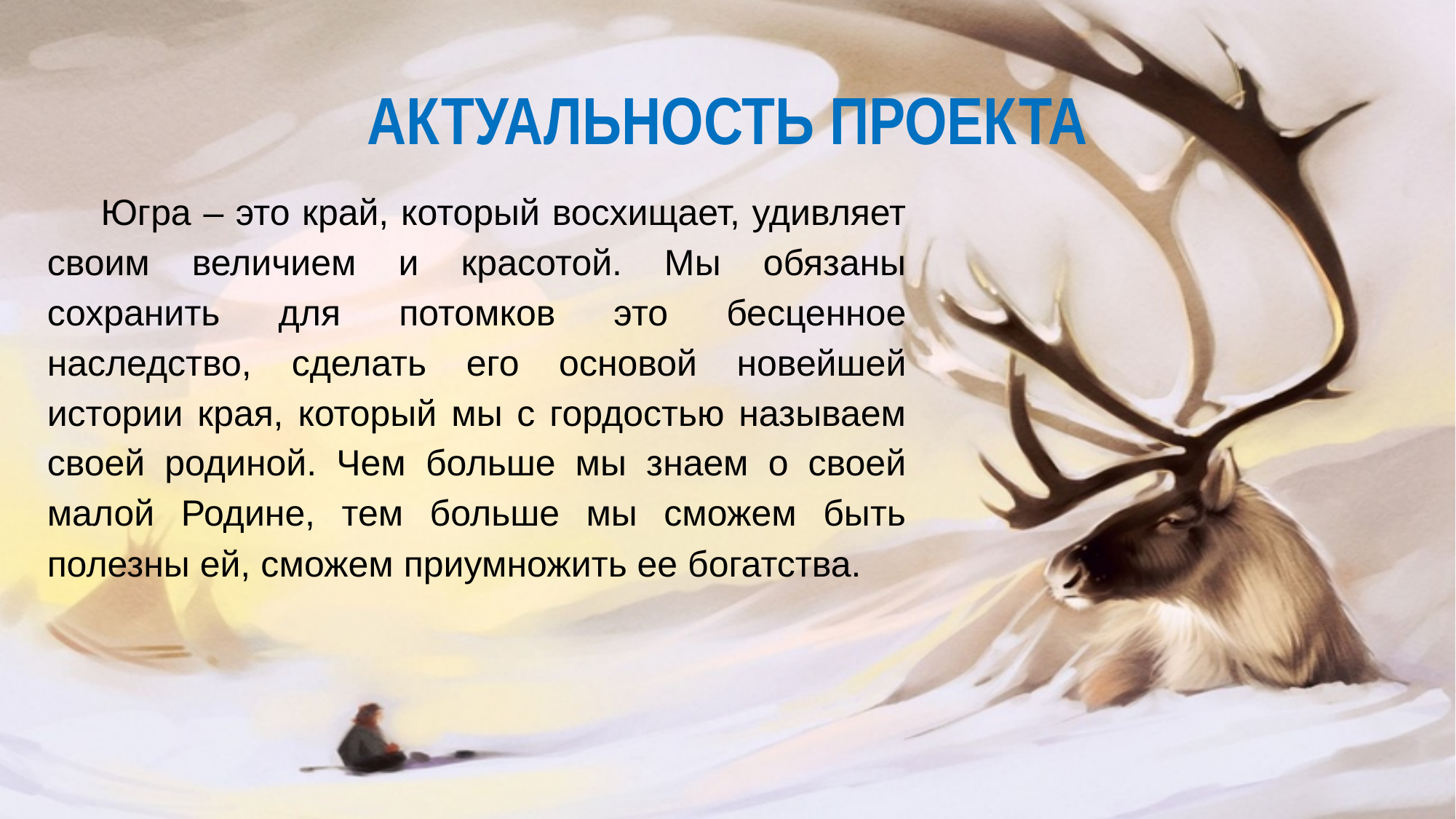

# АКТУАЛЬНОСТЬ ПРОЕКТА
Югра – это край, который восхищает, удивляет своим величием и красотой. Мы обязаны сохранить для потомков это бесценное наследство, сделать его основой новейшей истории края, который мы с гордостью называем своей родиной. Чем больше мы знаем о своей малой Родине, тем больше мы сможем быть полезны ей, сможем приумножить ее богатства.